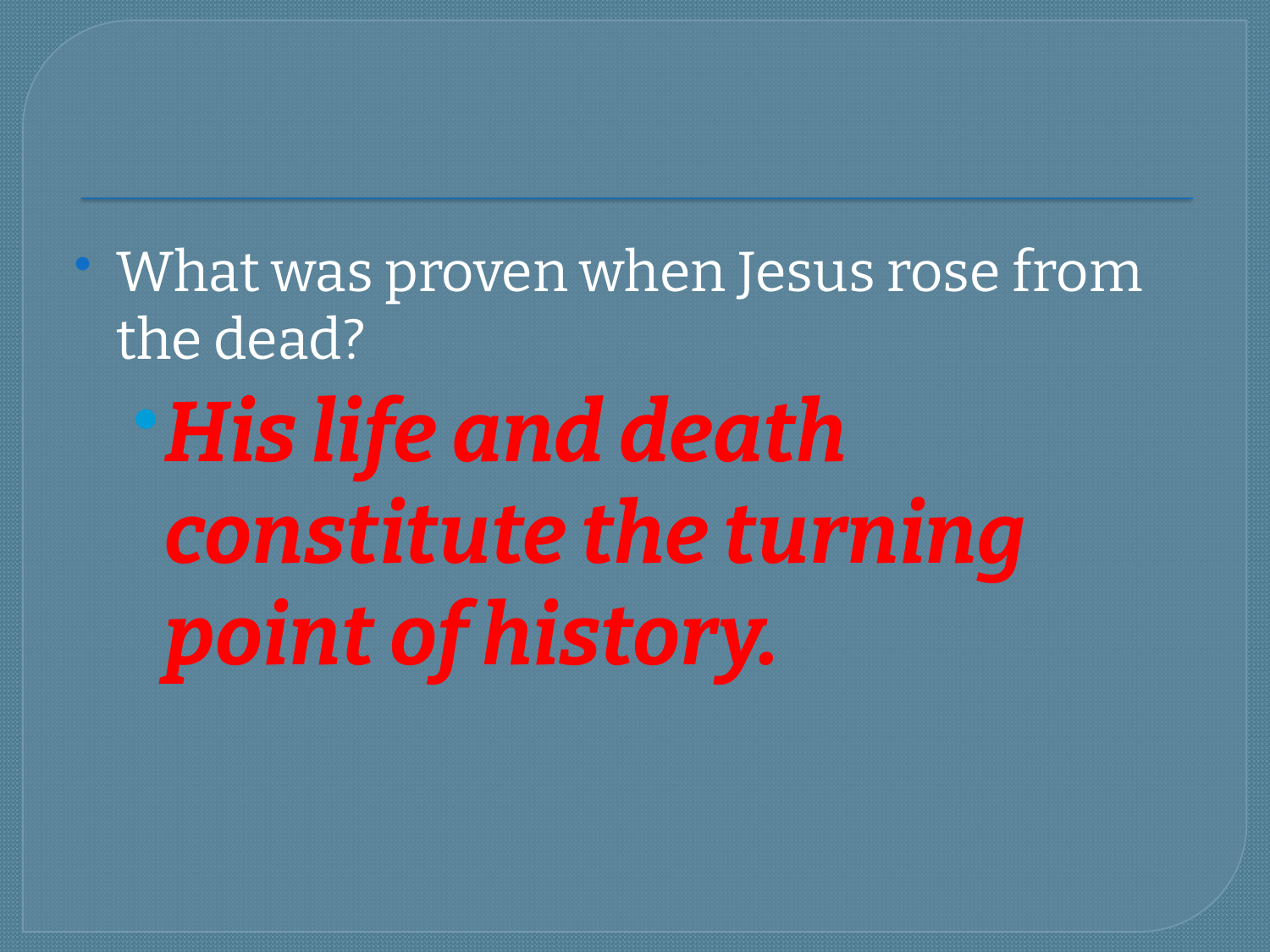

#
What was proven when Jesus rose from the dead?
His life and death constitute the turning point of history.